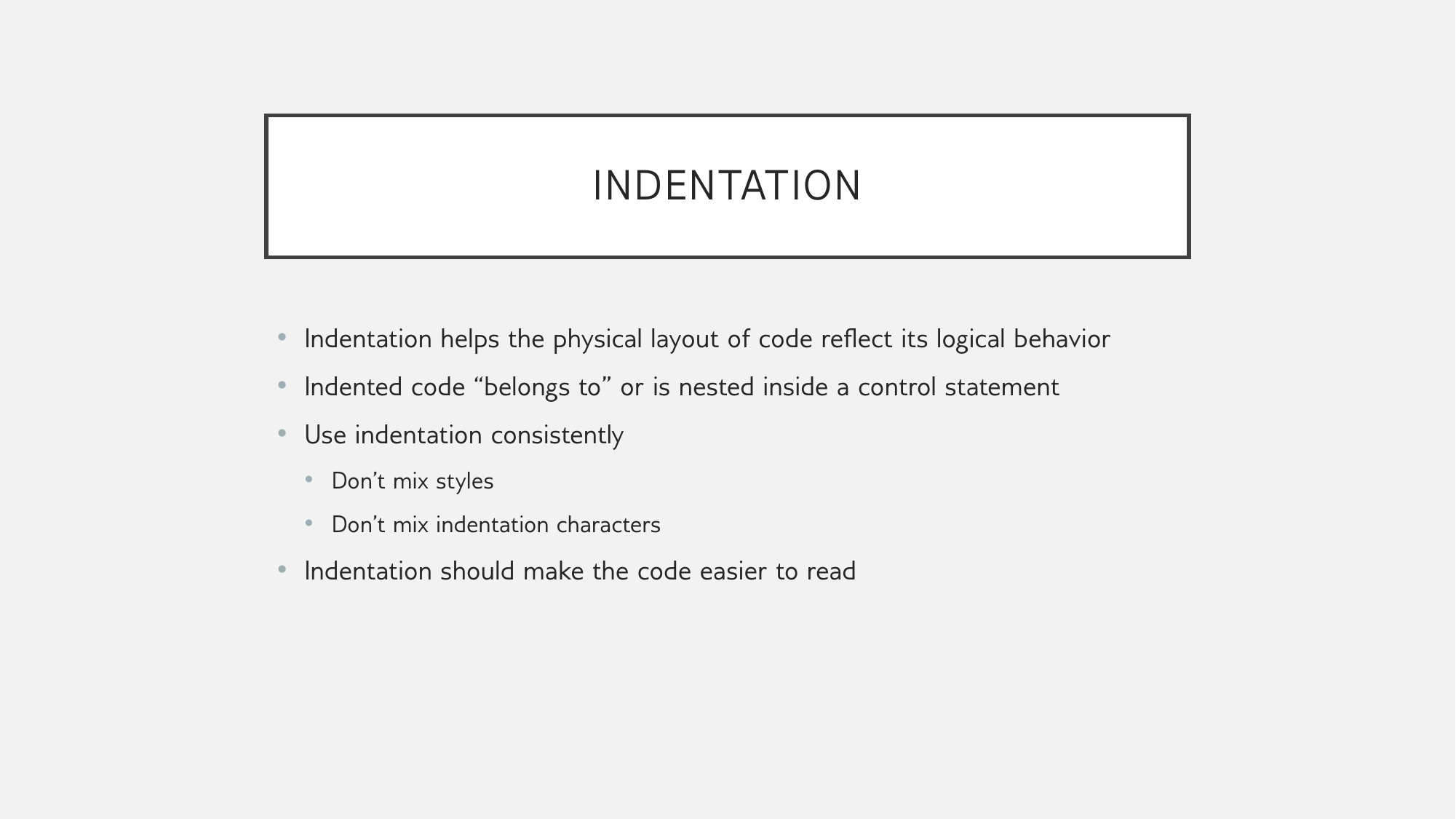

# Indentation
Indentation helps the physical layout of code reflect its logical behavior
Indented code “belongs to” or is nested inside a control statement
Use indentation consistently
Don’t mix styles
Don’t mix indentation characters
Indentation should make the code easier to read